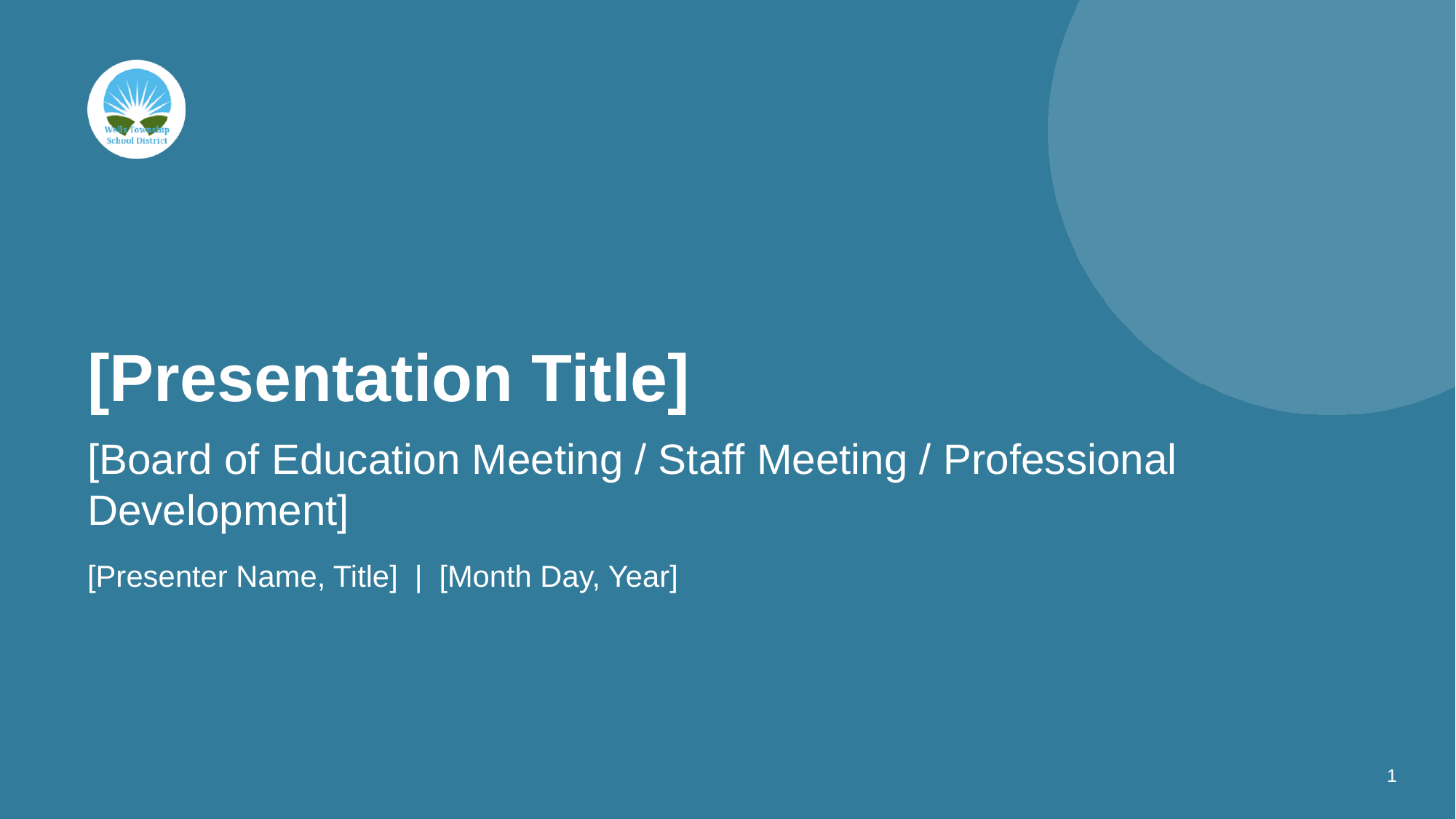

[Presentation Title]
[Board of Education Meeting / Staff Meeting / Professional Development]
[Presenter Name, Title]  |  [Month Day, Year]
1